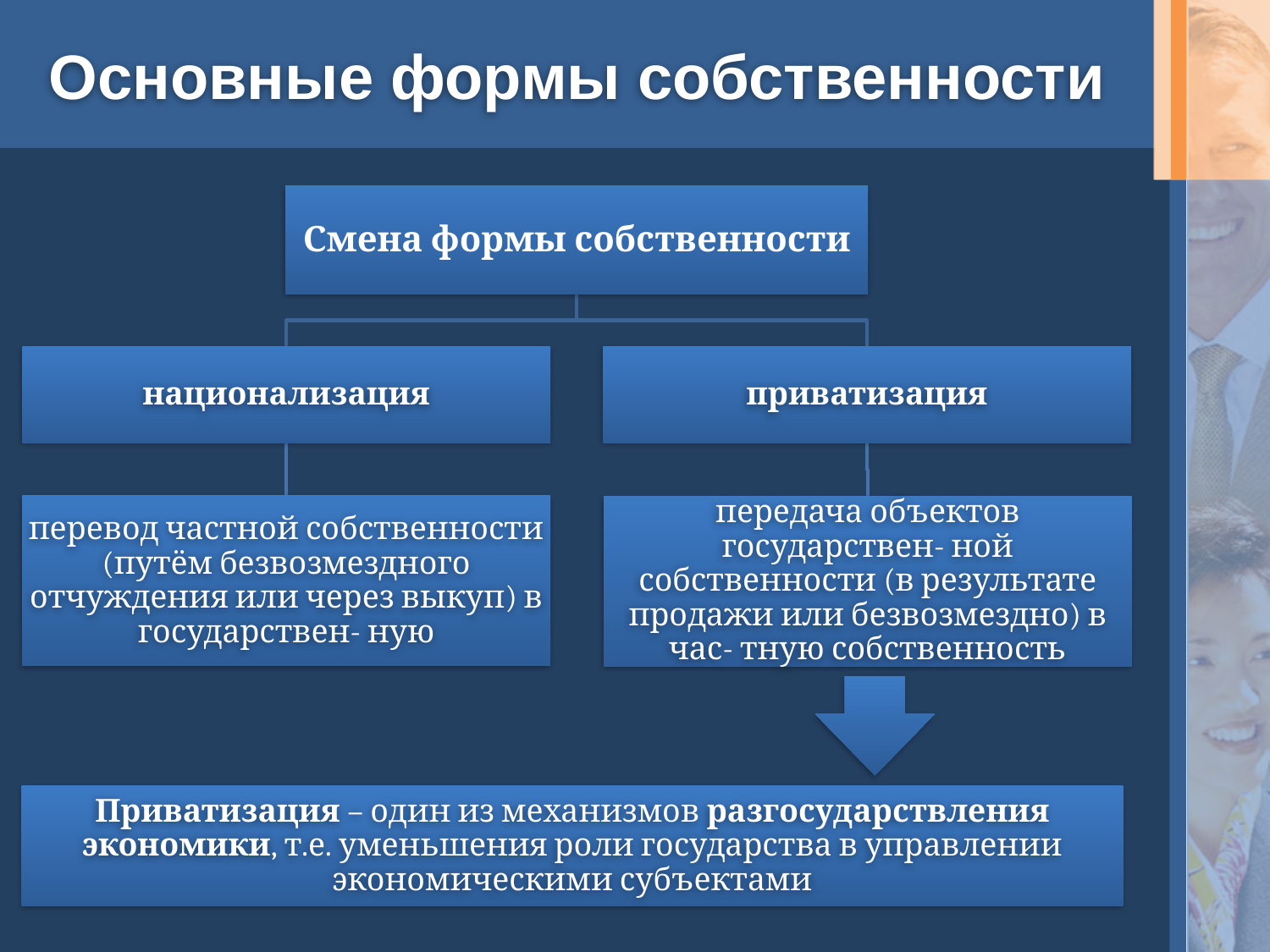

# Основные формы собственности

Смена формы собственности

национализация

приватизация

перевод частной собственности (путём безвозмездного отчуждения или через выкуп) в государствен- ную

передача объектов государствен- ной собственности (в результате продажи или безвозмездно) в час- тную собственность

Приватизация – один из механизмов разгосударствления экономики, т.е. уменьшения роли государства в управлении экономическими субъектами